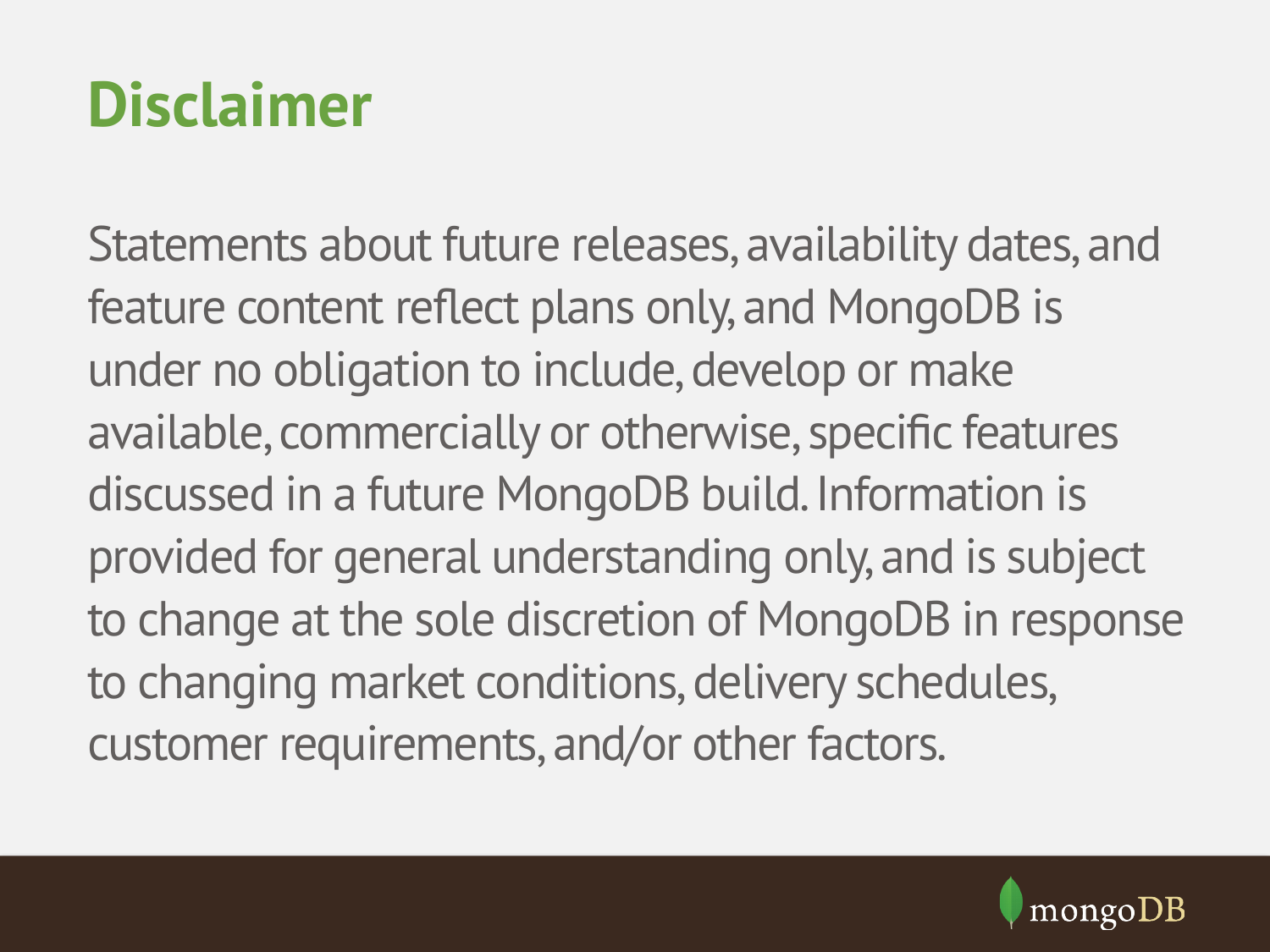

# Disclaimer
Statements about future releases, availability dates, and feature content reflect plans only, and MongoDB is under no obligation to include, develop or make available, commercially or otherwise, specific features discussed in a future MongoDB build. Information is provided for general understanding only, and is subject to change at the sole discretion of MongoDB in response to changing market conditions, delivery schedules, customer requirements, and/or other factors.